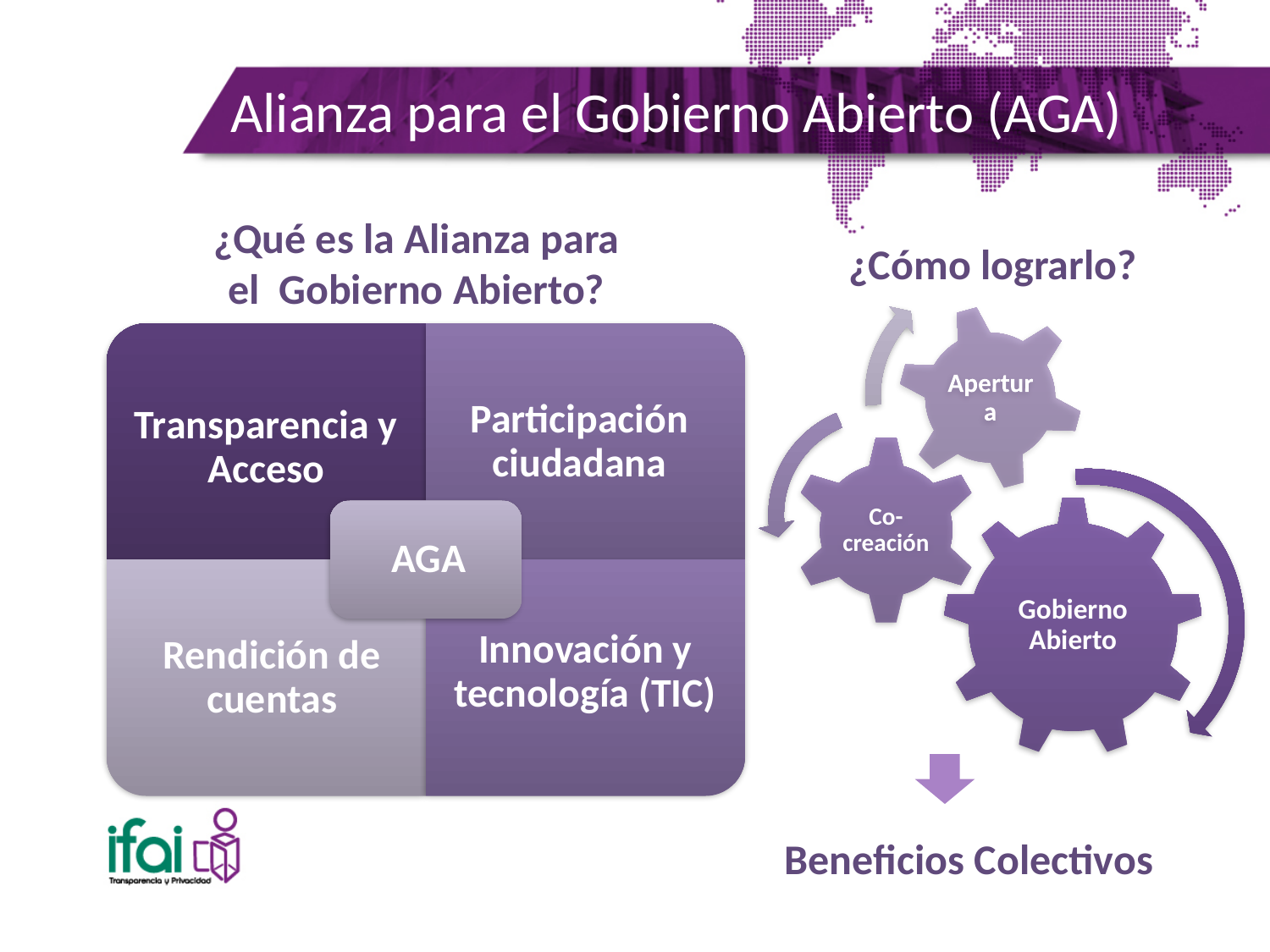

# Alianza para el Gobierno Abierto (AGA)
¿Qué es la Alianza para el  Gobierno Abierto?
Gobierno Abierto
Co-creación
Apertura
¿Cómo lograrlo?
Transparencia y Acceso
Participación ciudadana
Rendición de cuentas
Innovación y tecnología (TIC)
AGA

Beneficios Colectivos